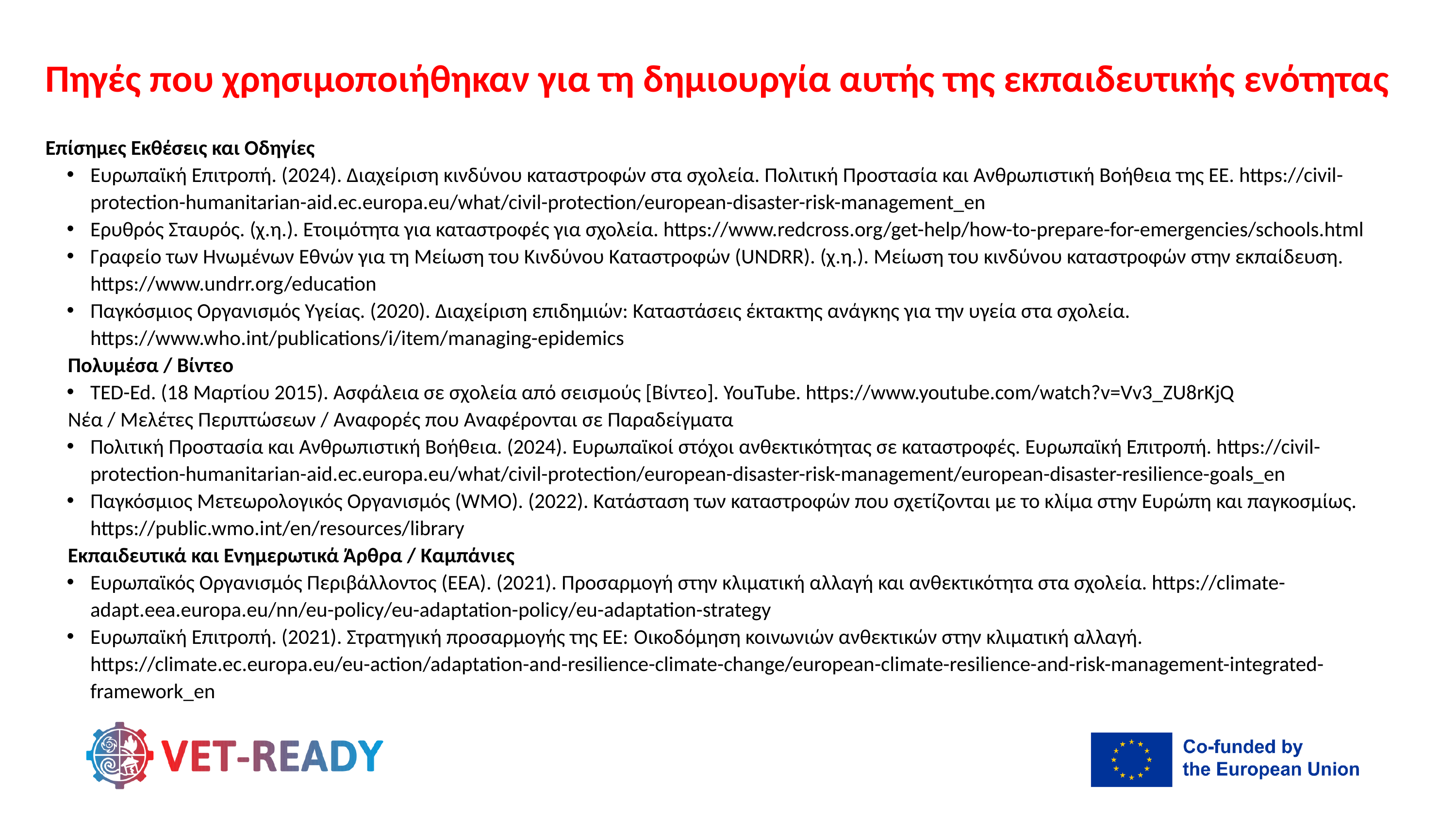

Πηγές που χρησιμοποιήθηκαν για τη δημιουργία αυτής της εκπαιδευτικής ενότητας
Επίσημες Εκθέσεις και Οδηγίες
Ευρωπαϊκή Επιτροπή. (2024). Διαχείριση κινδύνου καταστροφών στα σχολεία. Πολιτική Προστασία και Ανθρωπιστική Βοήθεια της ΕΕ. https://civil-protection-humanitarian-aid.ec.europa.eu/what/civil-protection/european-disaster-risk-management_en
Ερυθρός Σταυρός. (χ.η.). Ετοιμότητα για καταστροφές για σχολεία. https://www.redcross.org/get-help/how-to-prepare-for-emergencies/schools.html
Γραφείο των Ηνωμένων Εθνών για τη Μείωση του Κινδύνου Καταστροφών (UNDRR). (χ.η.). Μείωση του κινδύνου καταστροφών στην εκπαίδευση. https://www.undrr.org/education
Παγκόσμιος Οργανισμός Υγείας. (2020). Διαχείριση επιδημιών: Καταστάσεις έκτακτης ανάγκης για την υγεία στα σχολεία. https://www.who.int/publications/i/item/managing-epidemics
Πολυμέσα / Βίντεο
TED-Ed. (18 Μαρτίου 2015). Ασφάλεια σε σχολεία από σεισμούς [Βίντεο]. YouTube. https://www.youtube.com/watch?v=Vv3_ZU8rKjQ
Νέα / Μελέτες Περιπτώσεων / Αναφορές που Αναφέρονται σε Παραδείγματα
Πολιτική Προστασία και Ανθρωπιστική Βοήθεια. (2024). Ευρωπαϊκοί στόχοι ανθεκτικότητας σε καταστροφές. Ευρωπαϊκή Επιτροπή. https://civil-protection-humanitarian-aid.ec.europa.eu/what/civil-protection/european-disaster-risk-management/european-disaster-resilience-goals_en
Παγκόσμιος Μετεωρολογικός Οργανισμός (WMO). (2022). Κατάσταση των καταστροφών που σχετίζονται με το κλίμα στην Ευρώπη και παγκοσμίως. https://public.wmo.int/en/resources/library
Εκπαιδευτικά και Ενημερωτικά Άρθρα / Καμπάνιες
Ευρωπαϊκός Οργανισμός Περιβάλλοντος (EEA). (2021). Προσαρμογή στην κλιματική αλλαγή και ανθεκτικότητα στα σχολεία. https://climate-adapt.eea.europa.eu/nn/eu-policy/eu-adaptation-policy/eu-adaptation-strategy
Ευρωπαϊκή Επιτροπή. (2021). Στρατηγική προσαρμογής της ΕΕ: ​​Οικοδόμηση κοινωνιών ανθεκτικών στην κλιματική αλλαγή. https://climate.ec.europa.eu/eu-action/adaptation-and-resilience-climate-change/european-climate-resilience-and-risk-management-integrated-framework_en